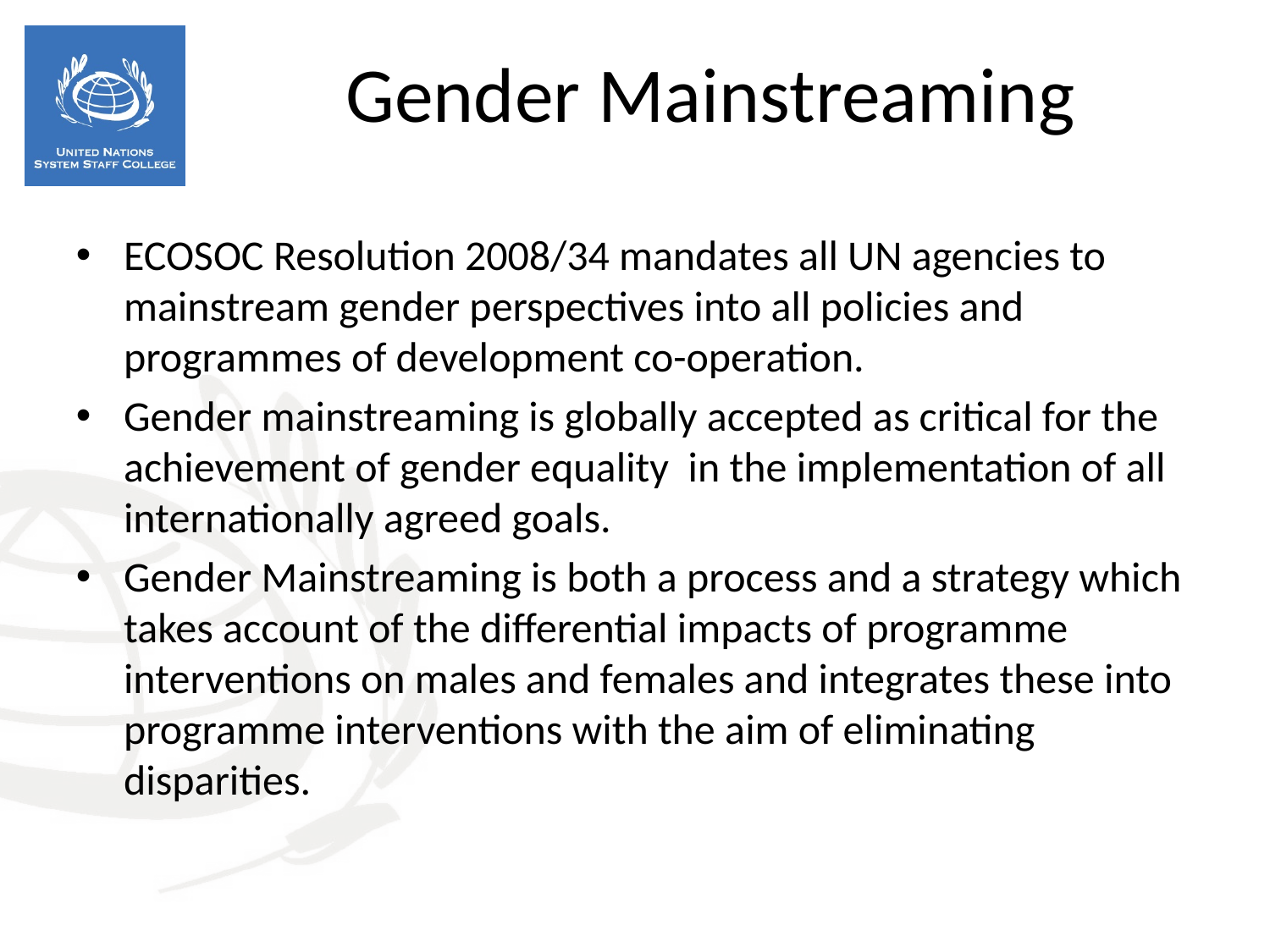

Gender Mainstreaming
ECOSOC Resolution 2008/34 mandates all UN agencies to mainstream gender perspectives into all policies and programmes of development co-operation.
Gender mainstreaming is globally accepted as critical for the achievement of gender equality  in the implementation of all internationally agreed goals.
Gender Mainstreaming is both a process and a strategy which takes account of the differential impacts of programme interventions on males and females and integrates these into programme interventions with the aim of eliminating disparities.